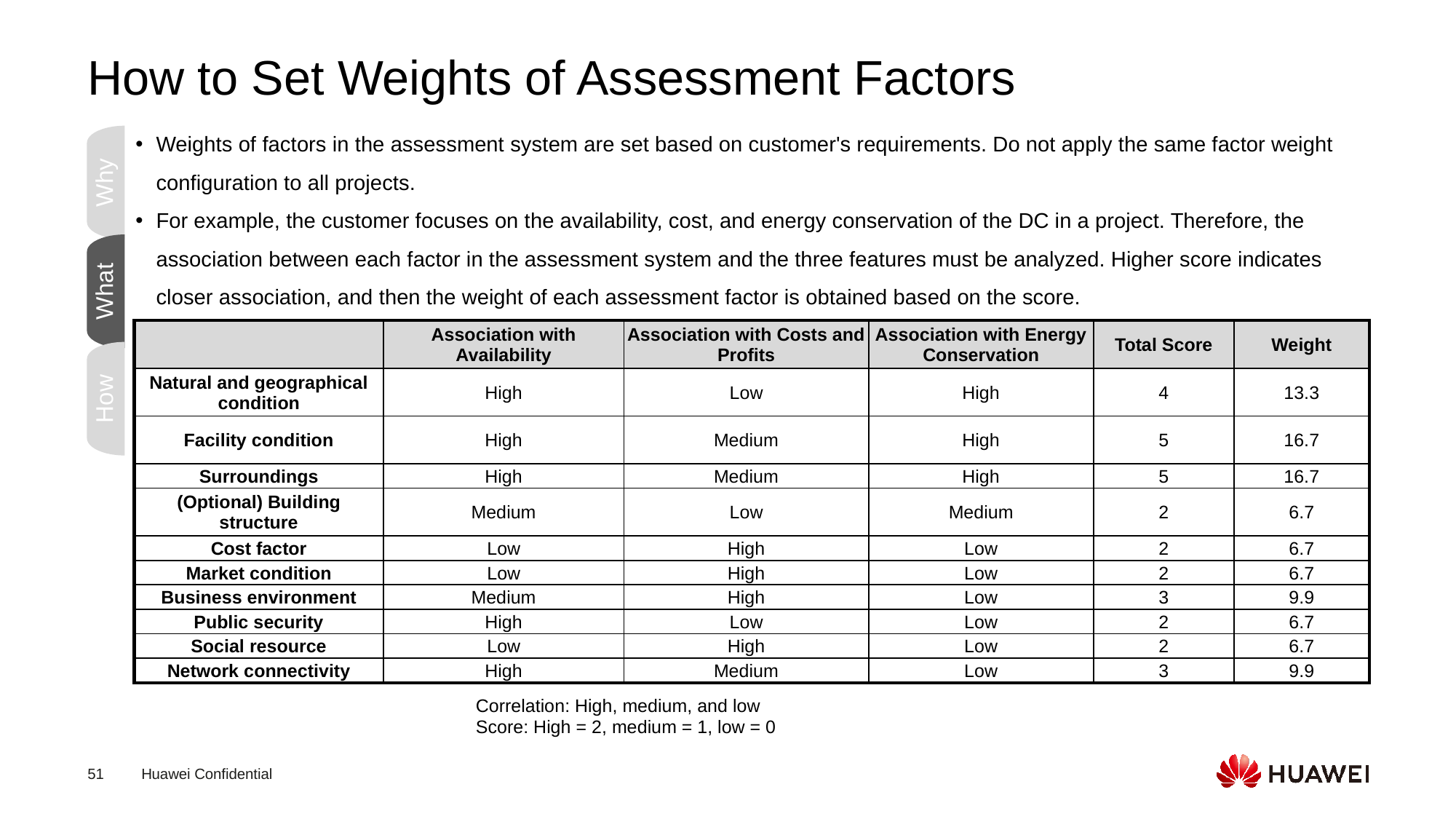

# How to Set Weights of Assessment Factors
Weights of factors in the assessment system are set based on customer's requirements. Do not apply the same factor weight configuration to all projects.
For example, the customer focuses on the availability, cost, and energy conservation of the DC in a project. Therefore, the association between each factor in the assessment system and the three features must be analyzed. Higher score indicates closer association, and then the weight of each assessment factor is obtained based on the score.
Why
What
How
|  | Association with Availability | Association with Costs and Profits | Association with Energy Conservation | Total Score | Weight |
| --- | --- | --- | --- | --- | --- |
| Natural and geographical condition | High | Low | High | 4 | 13.3 |
| Facility condition | High | Medium | High | 5 | 16.7 |
| Surroundings | High | Medium | High | 5 | 16.7 |
| (Optional) Building structure | Medium | Low | Medium | 2 | 6.7 |
| Cost factor | Low | High | Low | 2 | 6.7 |
| Market condition | Low | High | Low | 2 | 6.7 |
| Business environment | Medium | High | Low | 3 | 9.9 |
| Public security | High | Low | Low | 2 | 6.7 |
| Social resource | Low | High | Low | 2 | 6.7 |
| Network connectivity | High | Medium | Low | 3 | 9.9 |
| Correlation: High, medium, and low |
| --- |
| Score: High = 2, medium = 1, low = 0 |